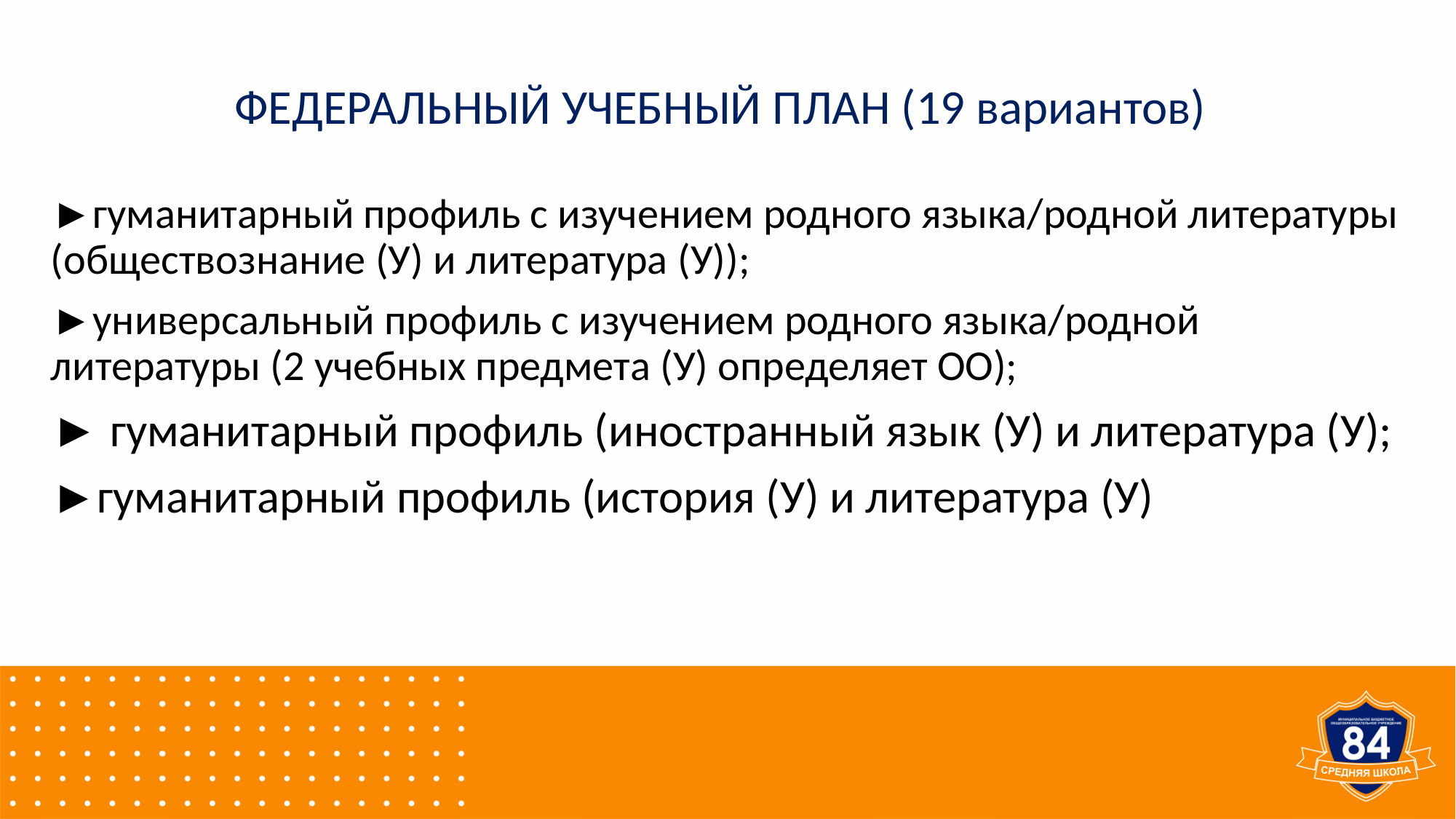

# ФЕДЕРАЛЬНЫЙ УЧЕБНЫЙ ПЛАН (19 вариантов)
►гуманитарный профиль с изучением родного языка/родной литературы (обществознание (У) и литература (У));
►универсальный профиль с изучением родного языка/родной литературы (2 учебных предмета (У) определяет ОО);
► гуманитарный профиль (иностранный язык (У) и литература (У);
►гуманитарный профиль (история (У) и литература (У)